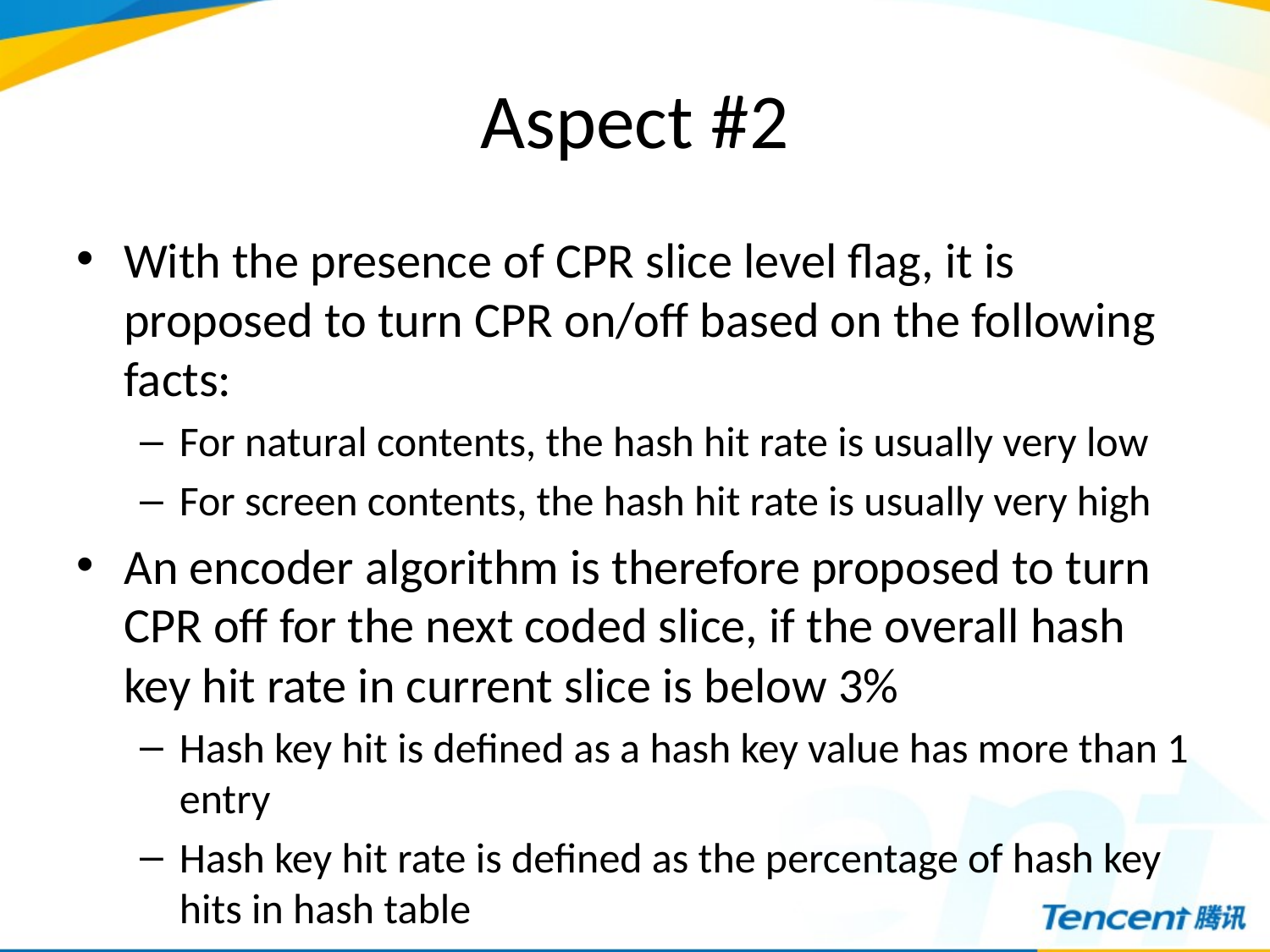

# Aspect #2
With the presence of CPR slice level flag, it is proposed to turn CPR on/off based on the following facts:
For natural contents, the hash hit rate is usually very low
For screen contents, the hash hit rate is usually very high
An encoder algorithm is therefore proposed to turn CPR off for the next coded slice, if the overall hash key hit rate in current slice is below 3%
Hash key hit is defined as a hash key value has more than 1 entry
Hash key hit rate is defined as the percentage of hash key hits in hash table